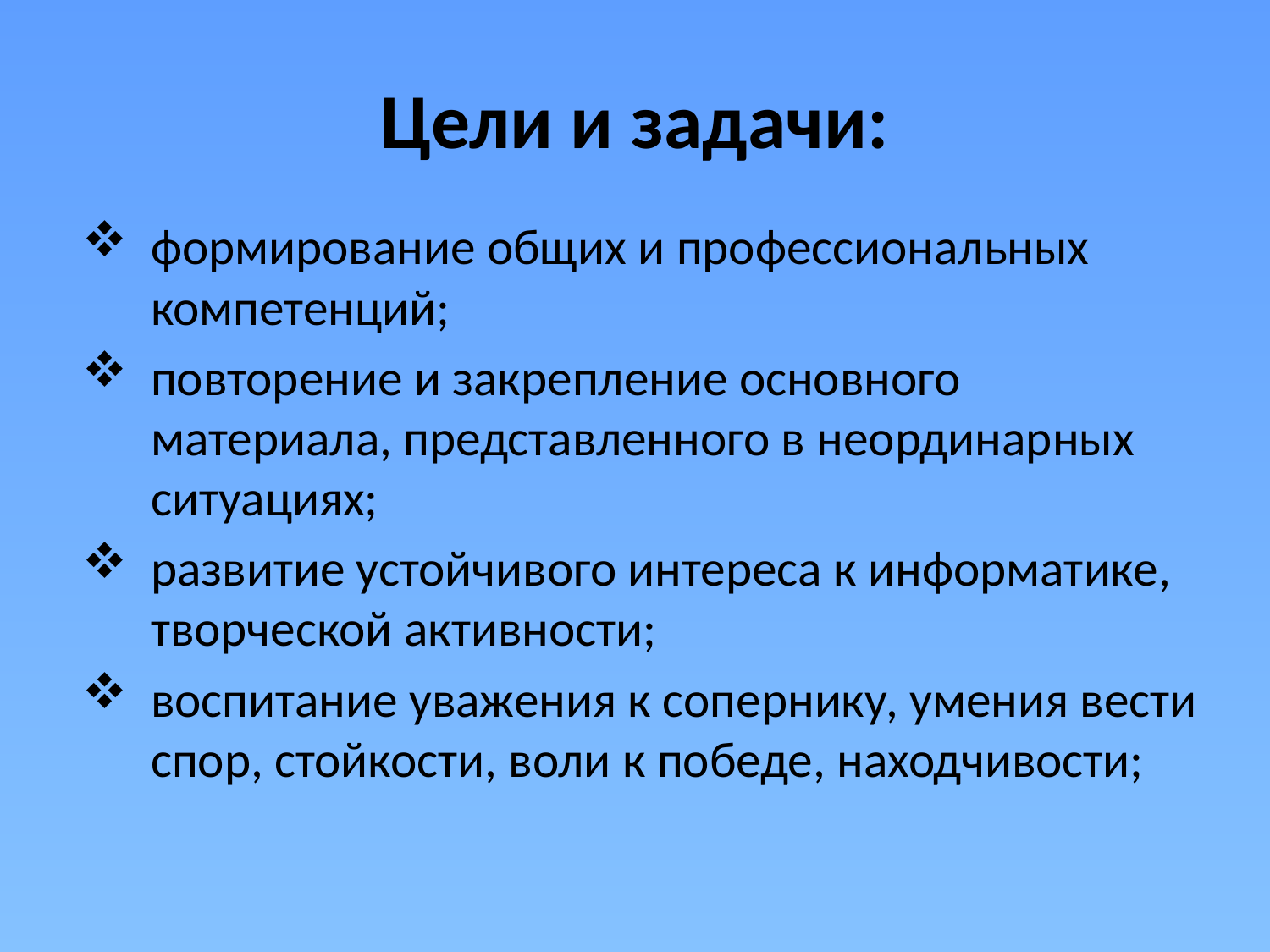

# Цели и задачи:
формирование общих и профессиональных компетенций;
повторение и закрепление основного материала, представленного в неординарных ситуациях;
развитие устойчивого интереса к информатике, творческой активности;
воспитание уважения к сопернику, умения вести спор, стойкости, воли к победе, находчивости;